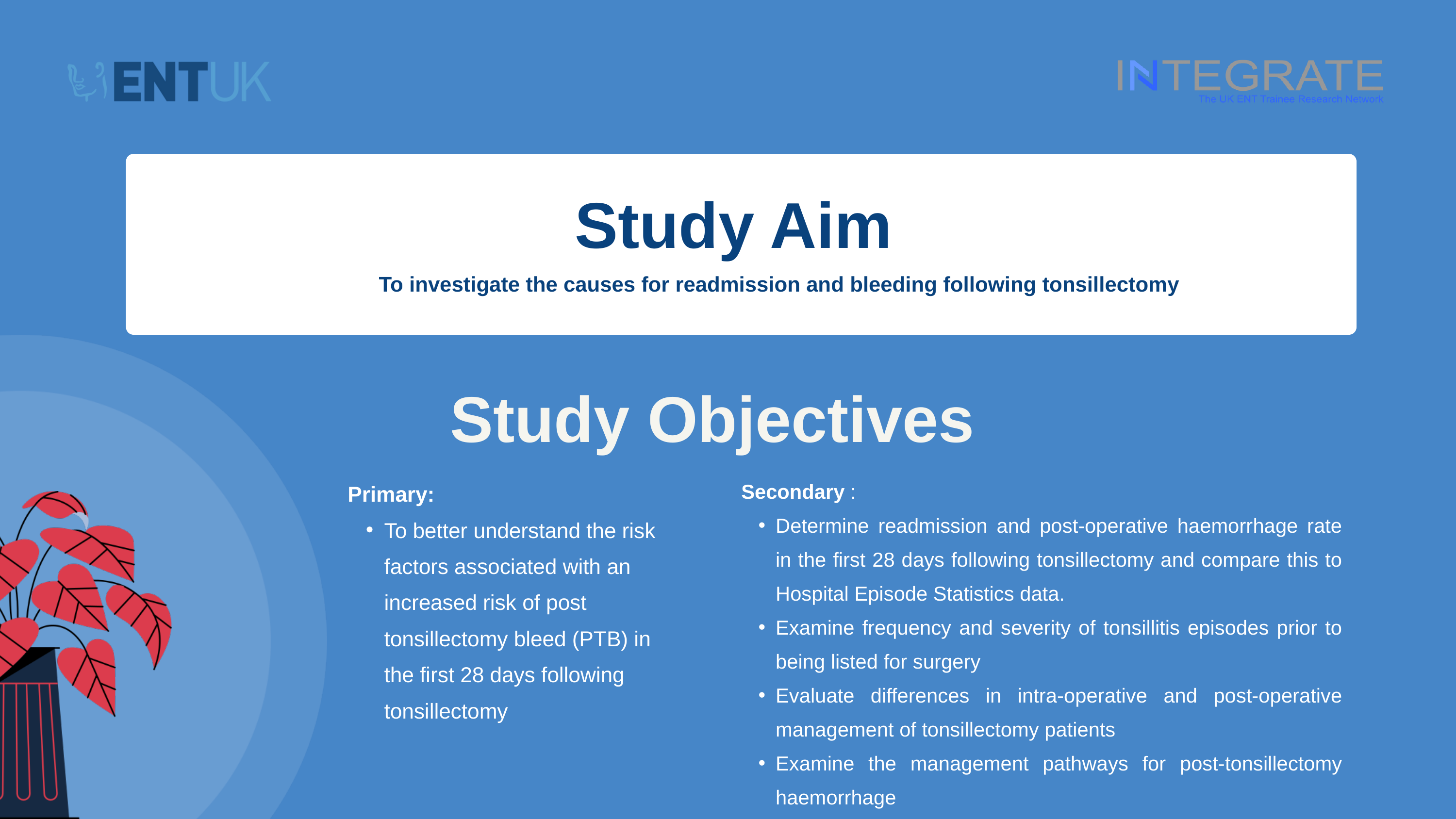

Study Aim
To investigate the causes for readmission and bleeding following tonsillectomy

Study Objectives
Secondary :
Determine readmission and post-operative haemorrhage rate in the first 28 days following tonsillectomy and compare this to Hospital Episode Statistics data.
Examine frequency and severity of tonsillitis episodes prior to being listed for surgery
Evaluate differences in intra-operative and post-operative management of tonsillectomy patients
Examine the management pathways for post-tonsillectomy haemorrhage
Primary:
To better understand the risk factors associated with an increased risk of post tonsillectomy bleed (PTB) in the first 28 days following tonsillectomy